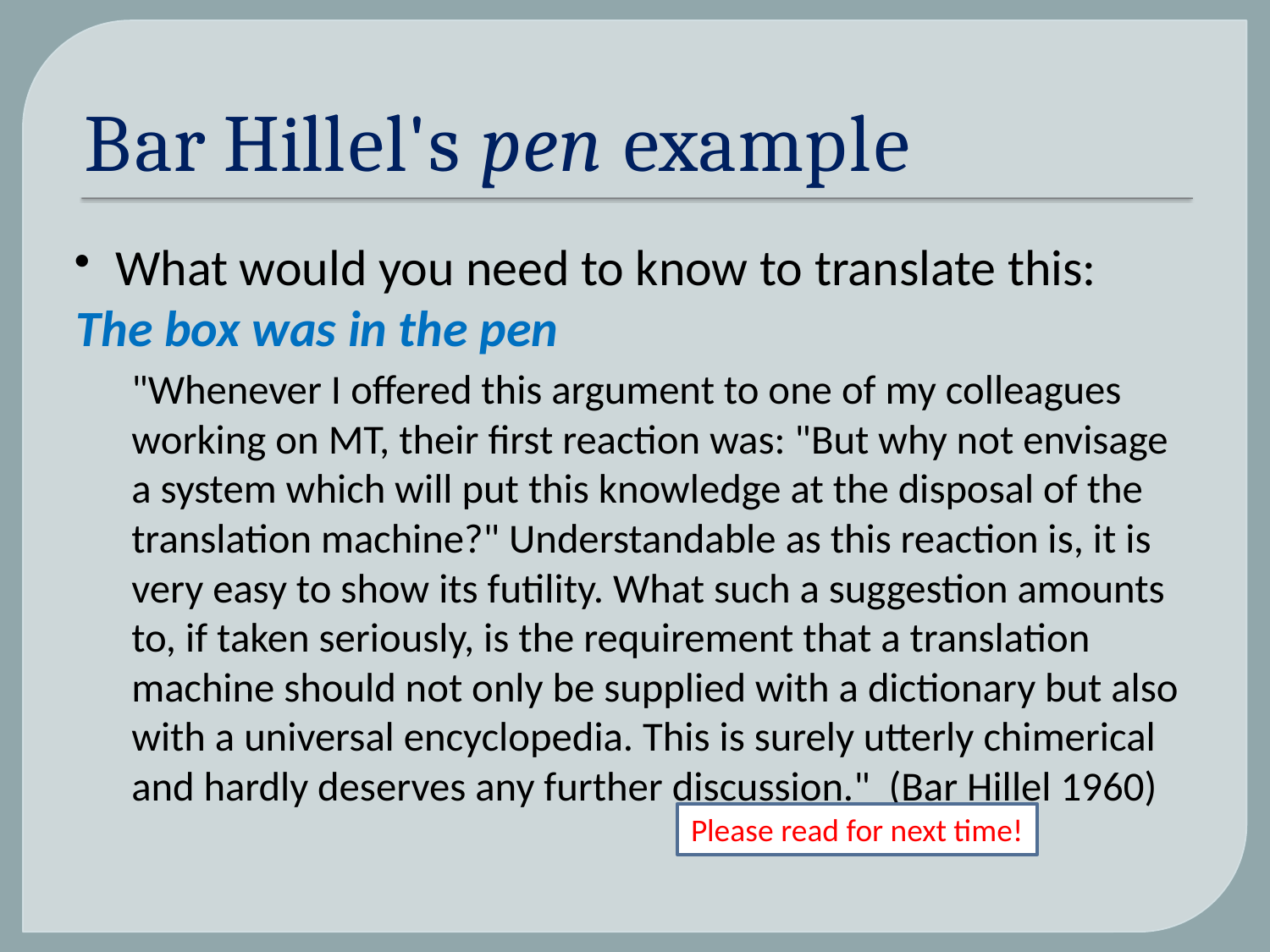

# Bar Hillel's pen example
What would you need to know to translate this:
The box was in the pen
"Whenever I offered this argument to one of my colleagues working on MT, their first reaction was: "But why not envisage a system which will put this knowledge at the disposal of the translation machine?" Understandable as this reaction is, it is very easy to show its futility. What such a suggestion amounts to, if taken seriously, is the requirement that a translation machine should not only be supplied with a dictionary but also with a universal encyclopedia. This is surely utterly chimerical and hardly deserves any further discussion."  (Bar Hillel 1960)

Please read for next time!